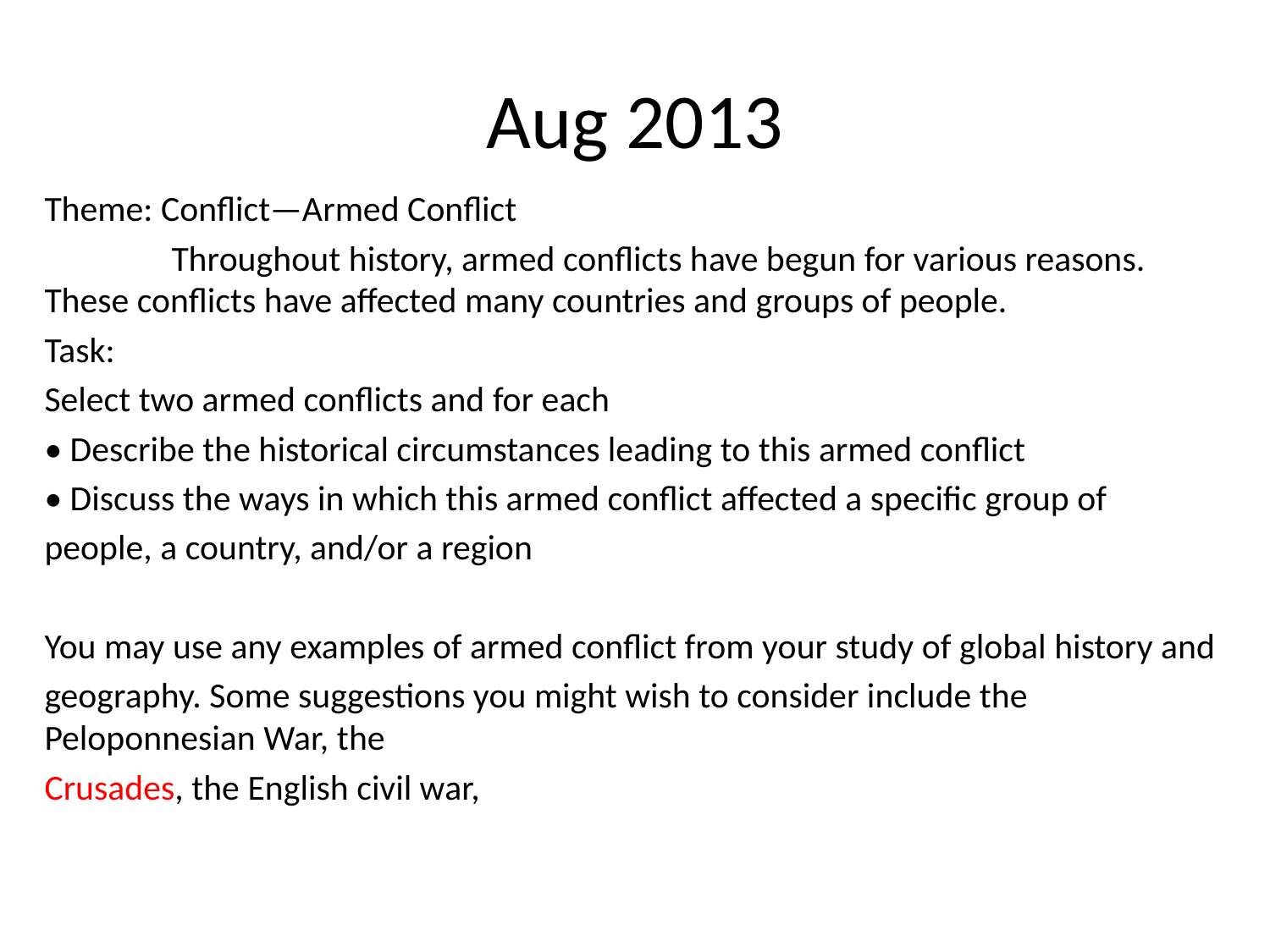

# Aug 2013
Theme: Conflict—Armed Conflict
	Throughout history, armed conflicts have begun for various reasons. 	These conflicts have affected many countries and groups of people.
Task:
Select two armed conflicts and for each
• Describe the historical circumstances leading to this armed conflict
• Discuss the ways in which this armed conflict affected a specific group of
people, a country, and/or a region

You may use any examples of armed conflict from your study of global history and
geography. Some suggestions you might wish to consider include the Peloponnesian War, the
Crusades, the English civil war,